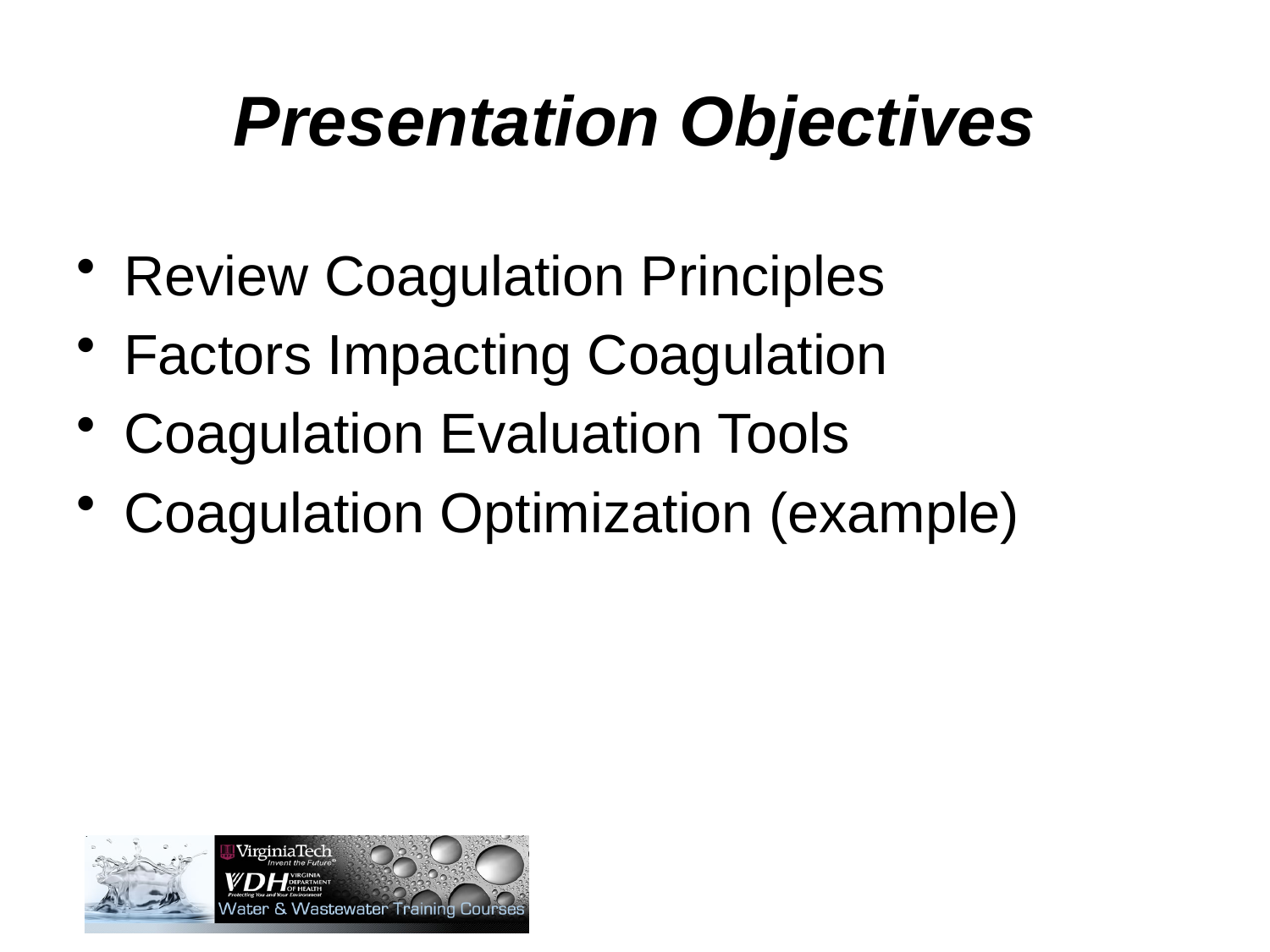

# Presentation Objectives
Review Coagulation Principles
Factors Impacting Coagulation
Coagulation Evaluation Tools
Coagulation Optimization (example)